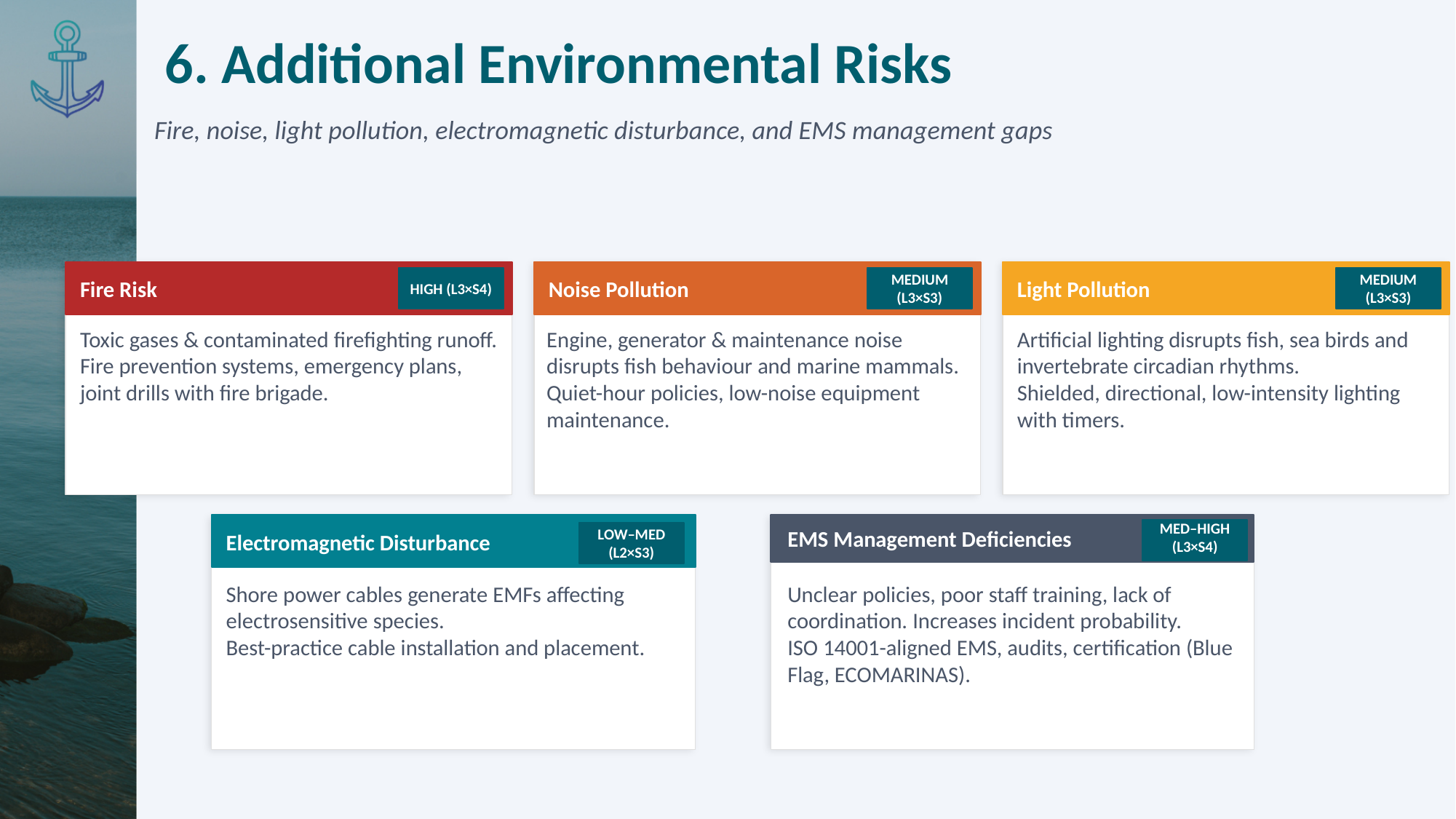

6. Additional Environmental Risks
Fire, noise, light pollution, electromagnetic disturbance, and EMS management gaps

Fire Risk

HIGH (L3×S4)
Toxic gases & contaminated firefighting runoff.
Fire prevention systems, emergency plans, joint drills with fire brigade.

Noise Pollution

MEDIUM (L3×S3)
Engine, generator & maintenance noise disrupts fish behaviour and marine mammals.
Quiet-hour policies, low-noise equipment maintenance.

Light Pollution

MEDIUM (L3×S3)
Artificial lighting disrupts fish, sea birds and invertebrate circadian rhythms.
Shielded, directional, low-intensity lighting with timers.

Electromagnetic Disturbance
Shore power cables generate EMFs affecting electrosensitive species.
Best-practice cable installation and placement.

LOW–MED (L2×S3)

EMS Management Deficiencies
MED–HIGH (L3×S4)

Unclear policies, poor staff training, lack of coordination. Increases incident probability.
ISO 14001-aligned EMS, audits, certification (Blue Flag, ECOMARINAS).